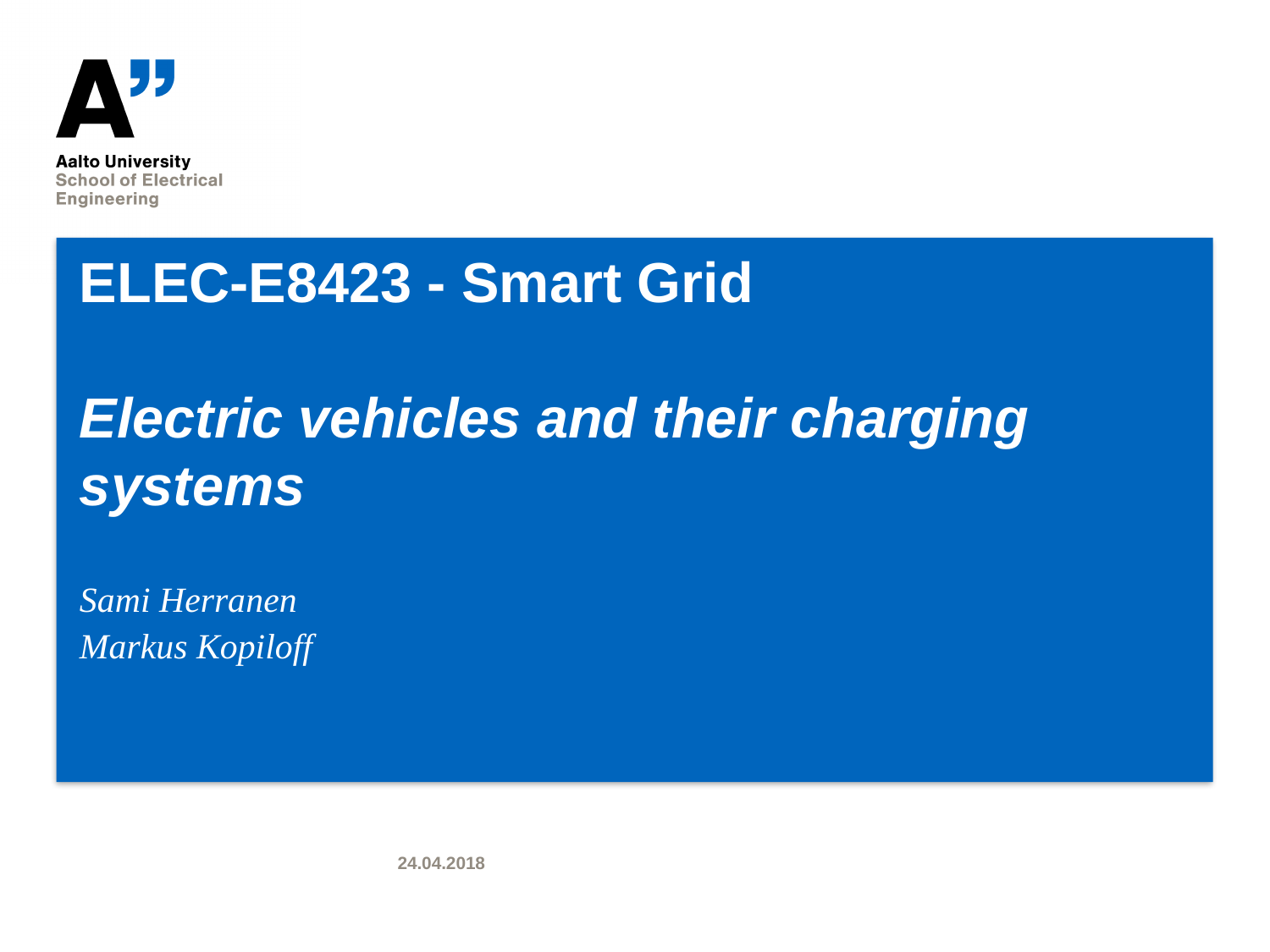

# ELEC-E8423 - Smart Grid Electric vehicles and their charging systems
Sami Herranen
Markus Kopiloff

24.04.2018